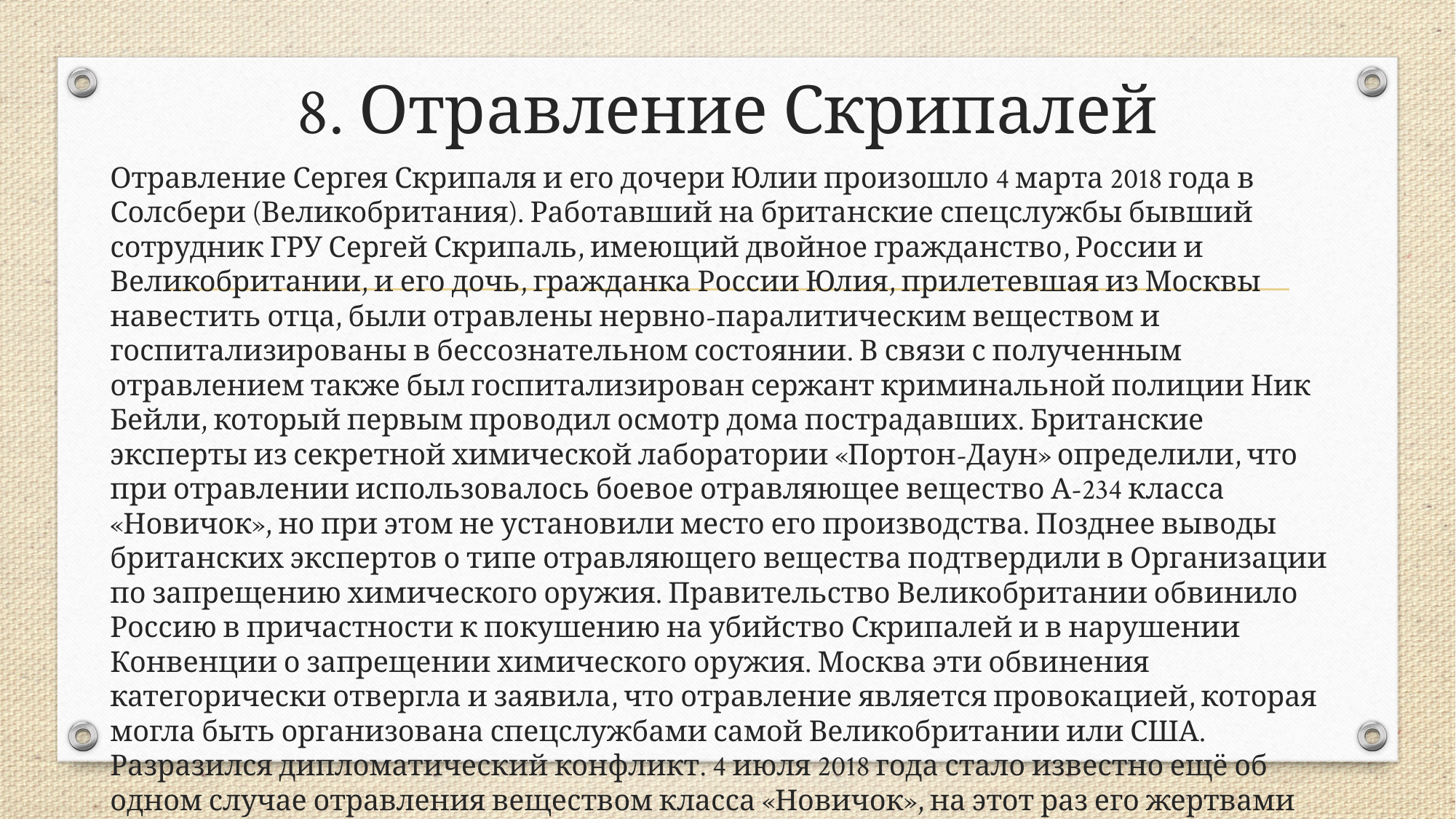

# 8. Отравление Скрипалей
Отравление Сергея Скрипаля и его дочери Юлии произошло 4 марта 2018 года в Солсбери (Великобритания). Работавший на британские спецслужбы бывший сотрудник ГРУ Сергей Скрипаль, имеющий двойное гражданство, России и Великобритании, и его дочь, гражданка России Юлия, прилетевшая из Москвы навестить отца, были отравлены нервно-паралитическим веществом и госпитализированы в бессознательном состоянии. В связи с полученным отравлением также был госпитализирован сержант криминальной полиции Ник Бейли, который первым проводил осмотр дома пострадавших. Британские эксперты из секретной химической лаборатории «Портон-Даун» определили, что при отравлении использовалось боевое отравляющее вещество А-234 класса «Новичок», но при этом не установили место его производства. Позднее выводы британских экспертов о типе отравляющего вещества подтвердили в Организации по запрещению химического оружия. Правительство Великобритании обвинило Россию в причастности к покушению на убийство Скрипалей и в нарушении Конвенции о запрещении химического оружия. Москва эти обвинения категорически отвергла и заявила, что отравление является провокацией, которая могла быть организована спецслужбами самой Великобритании или США. Разразился дипломатический конфликт. 4 июля 2018 года стало известно ещё об одном случае отравления веществом класса «Новичок», на этот раз его жертвами стали жители городка Эймсбери, что расположен в 11 км к северу от Солсбери.